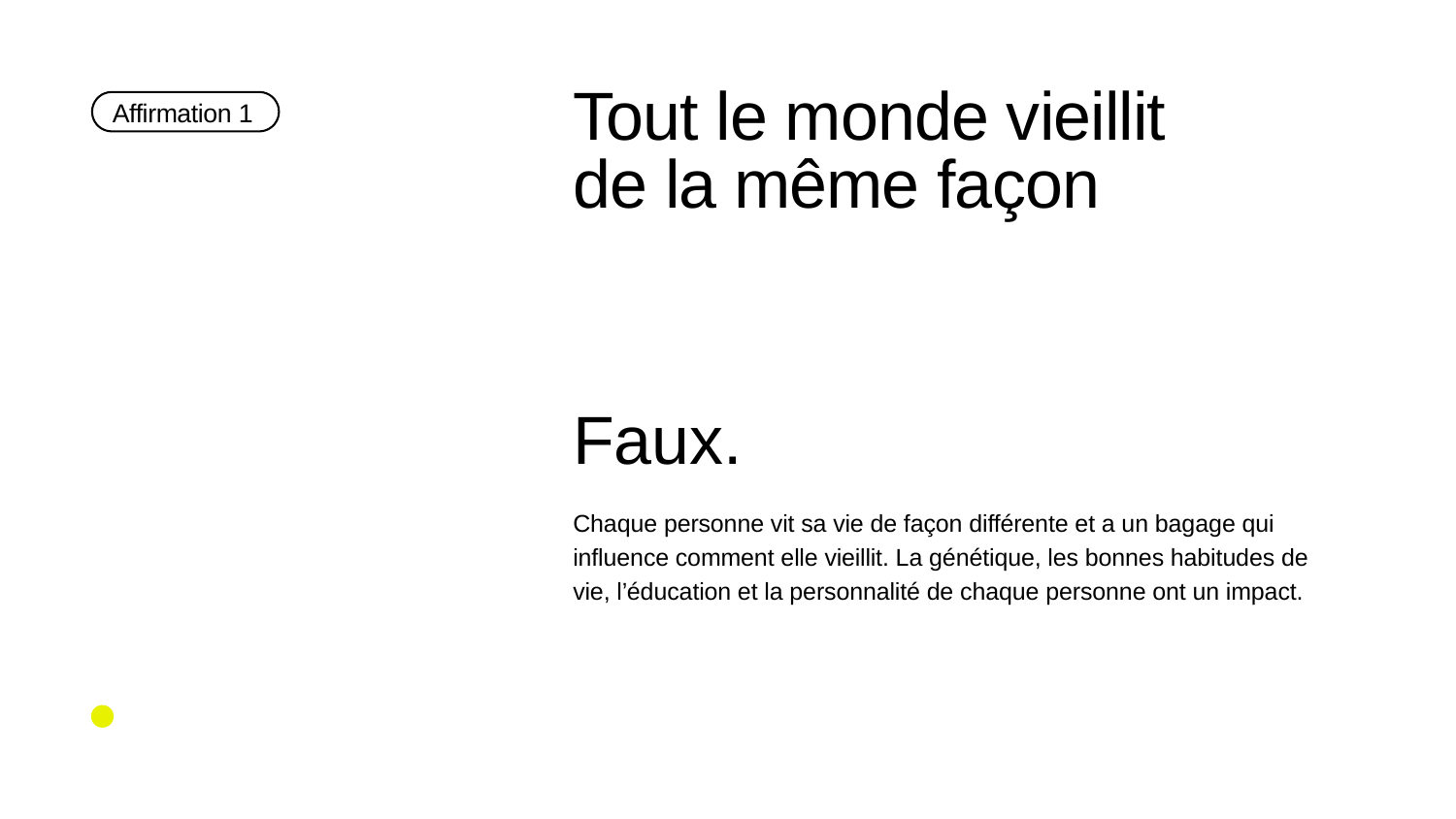

Tout le monde vieillit
de la même façon

Affirmation 1
Faux.
Chaque personne vit sa vie de façon différente et a un bagage qui influence comment elle vieillit. La génétique, les bonnes habitudes de vie, l’éducation et la personnalité de chaque personne ont un impact.